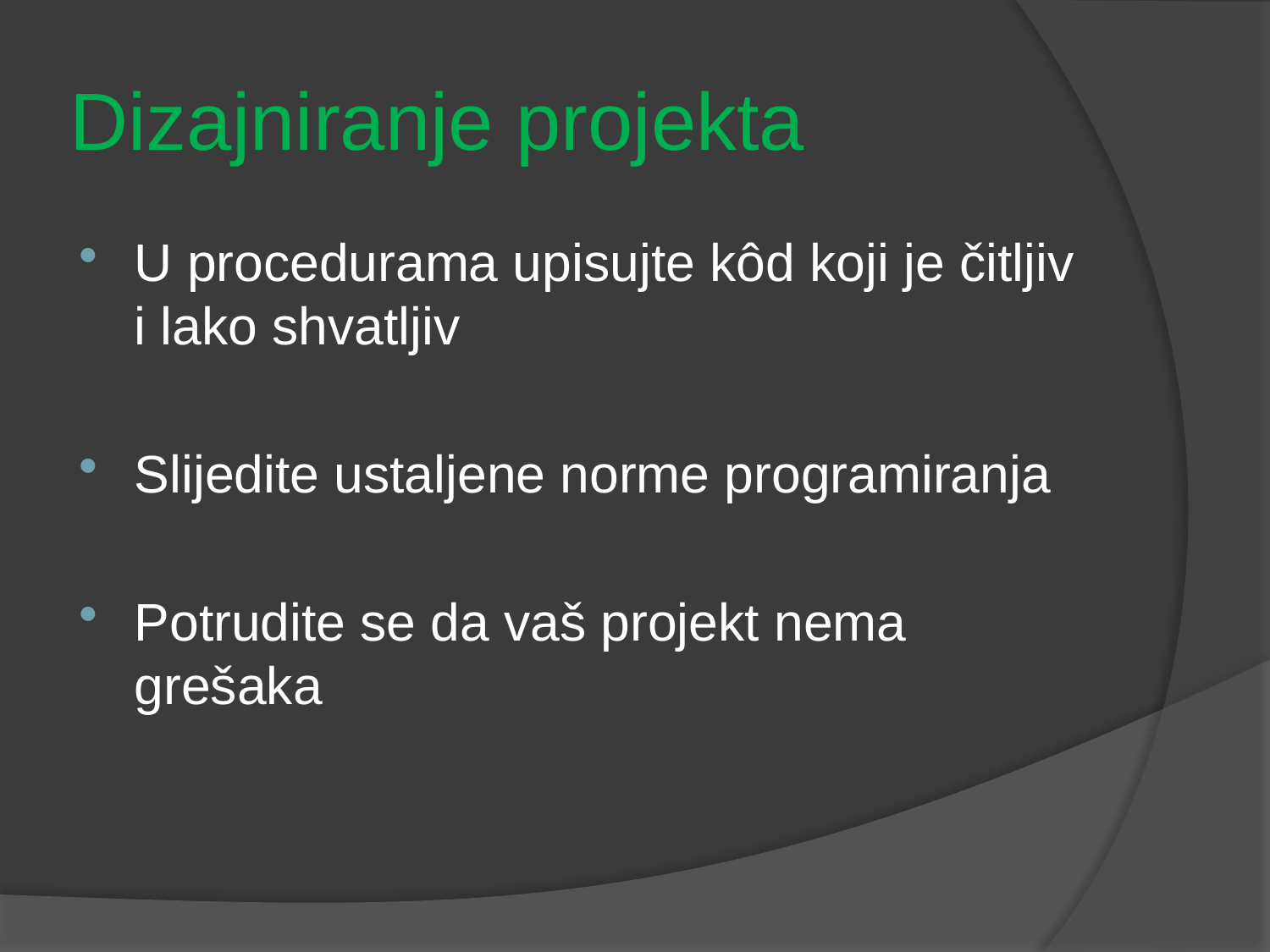

# Dizajniranje projekta
U procedurama upisujte kôd koji je čitljiv i lako shvatljiv

Slijedite ustaljene norme programiranja

Potrudite se da vaš projekt nema grešaka